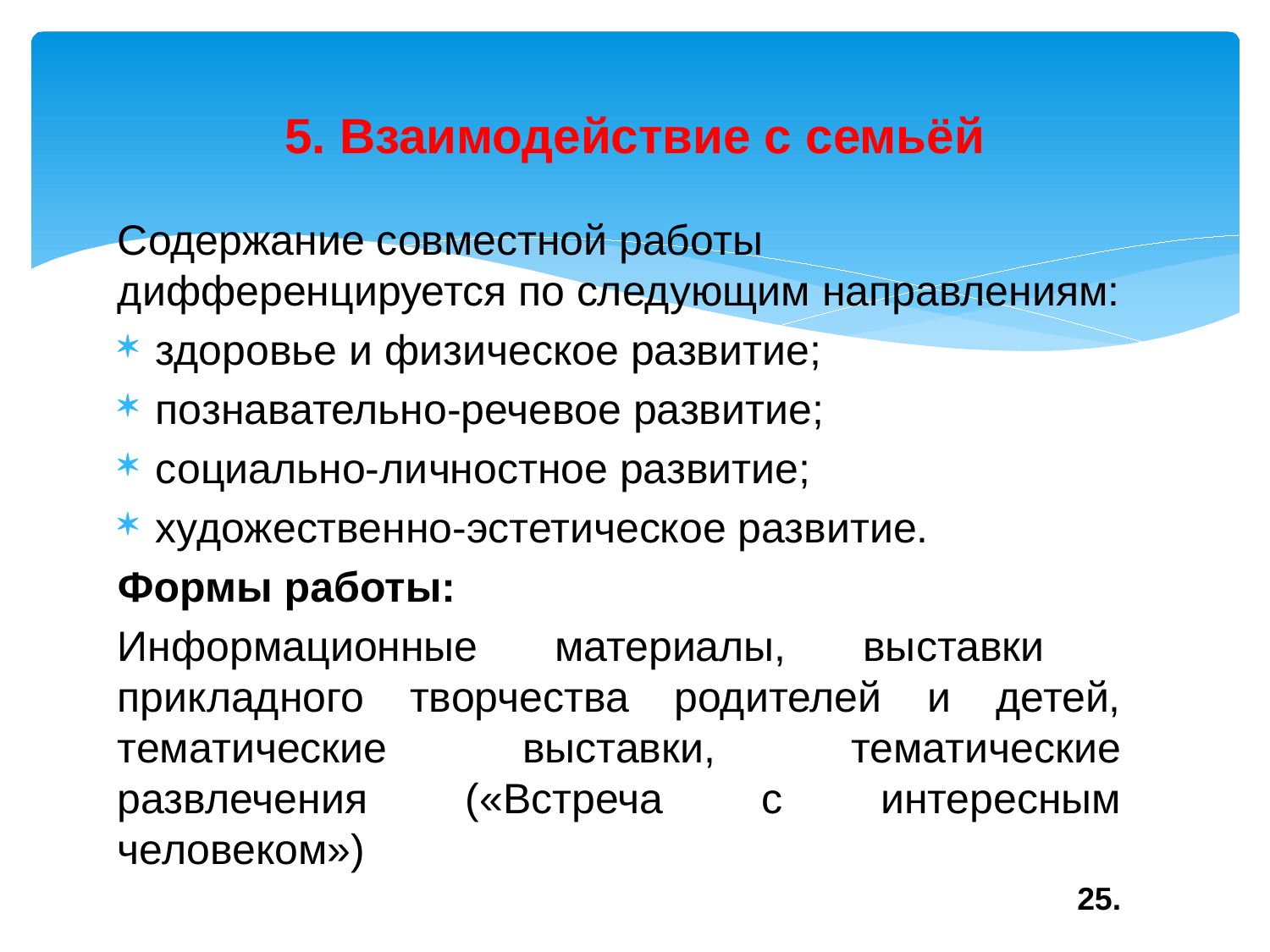

# 5. Взаимодействие с семьёй
Содержание совместной работы дифференцируется по следующим направлениям:
здоровье и физическое развитие;
познавательно-речевое развитие;
социально-личностное развитие;
художественно-эстетическое развитие.
Формы работы:
Информационные материалы, выставки  прикладного творчества родителей и детей, тематические выставки, тематические развлечения («Встреча с интересным человеком»)
25.